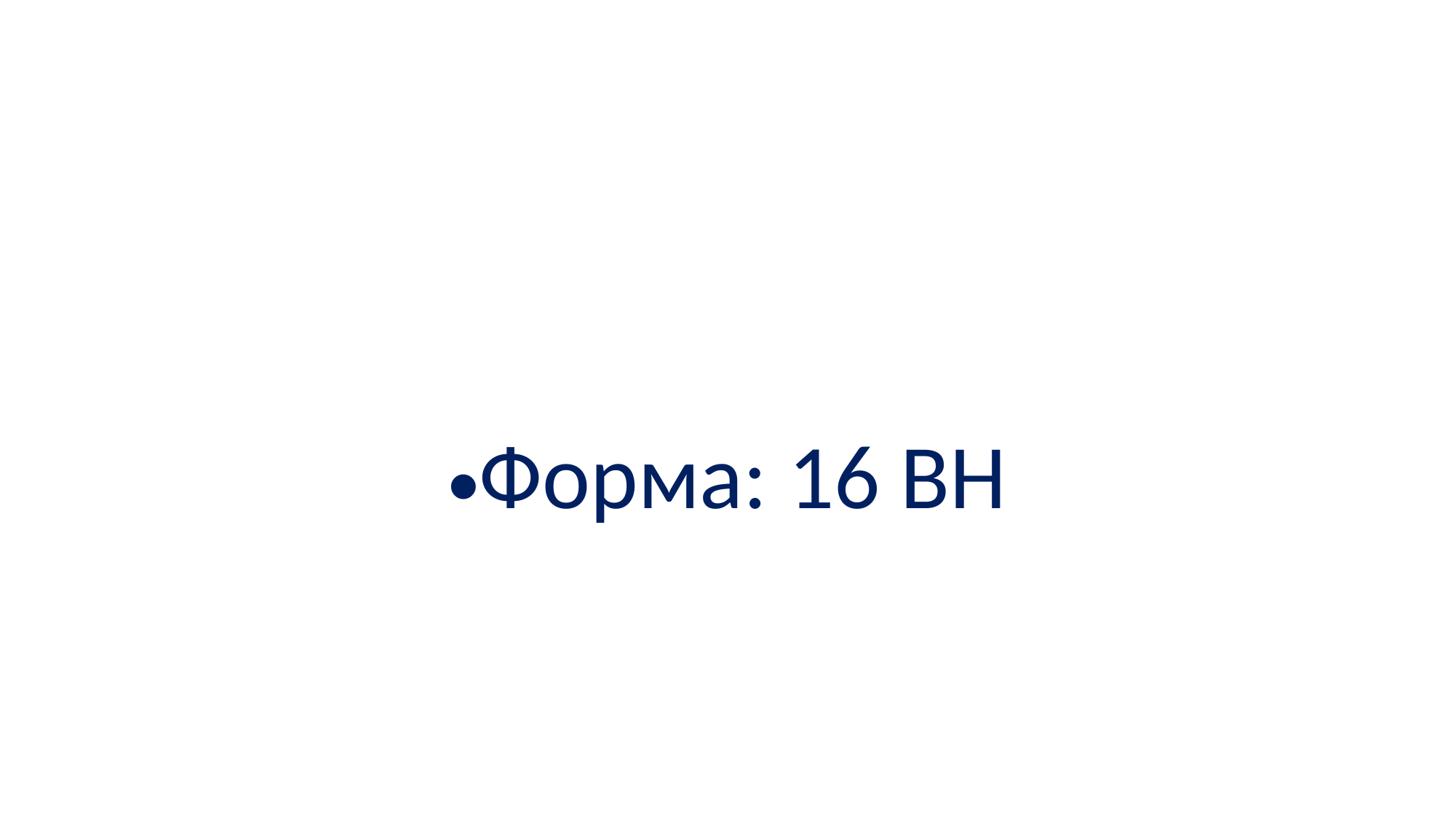

# Годовой отчет за 2024 год

Форма: 16 ВН